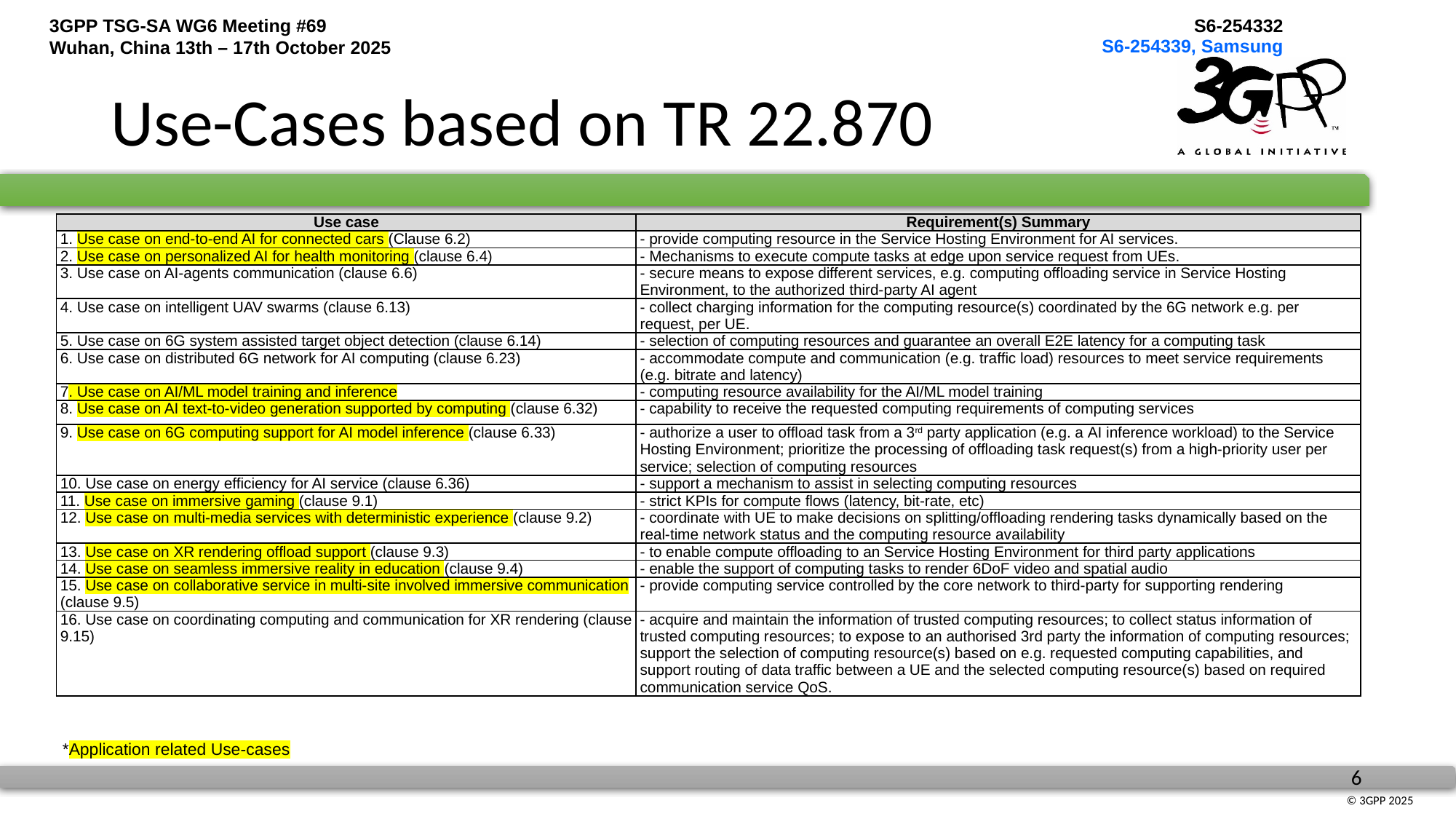

S6-254339, Samsung
# Use-Cases based on TR 22.870
| Use case | Requirement(s) Summary |
| --- | --- |
| 1. Use case on end-to-end AI for connected cars (Clause 6.2) | - provide computing resource in the Service Hosting Environment for AI services. |
| 2. Use case on personalized AI for health monitoring (clause 6.4) | - Mechanisms to execute compute tasks at edge upon service request from UEs. |
| 3. Use case on AI-agents communication (clause 6.6) | - secure means to expose different services, e.g. computing offloading service in Service Hosting Environment, to the authorized third-party AI agent |
| 4. Use case on intelligent UAV swarms (clause 6.13) | - collect charging information for the computing resource(s) coordinated by the 6G network e.g. per request, per UE. |
| 5. Use case on 6G system assisted target object detection (clause 6.14) | - selection of computing resources and guarantee an overall E2E latency for a computing task |
| 6. Use case on distributed 6G network for AI computing (clause 6.23) | - accommodate compute and communication (e.g. traffic load) resources to meet service requirements (e.g. bitrate and latency) |
| 7. Use case on AI/ML model training and inference | - computing resource availability for the AI/ML model training |
| 8. Use case on AI text-to-video generation supported by computing (clause 6.32) | - capability to receive the requested computing requirements of computing services |
| 9. Use case on 6G computing support for AI model inference (clause 6.33) | - authorize a user to offload task from a 3rd party application (e.g. a AI inference workload) to the Service Hosting Environment; prioritize the processing of offloading task request(s) from a high-priority user per service; selection of computing resources |
| 10. Use case on energy efficiency for AI service (clause 6.36) | - support a mechanism to assist in selecting computing resources |
| 11. Use case on immersive gaming (clause 9.1) | - strict KPIs for compute flows (latency, bit-rate, etc) |
| 12. Use case on multi-media services with deterministic experience (clause 9.2) | - coordinate with UE to make decisions on splitting/offloading rendering tasks dynamically based on the real-time network status and the computing resource availability |
| 13. Use case on XR rendering offload support (clause 9.3) | - to enable compute offloading to an Service Hosting Environment for third party applications |
| 14. Use case on seamless immersive reality in education (clause 9.4) | - enable the support of computing tasks to render 6DoF video and spatial audio |
| 15. Use case on collaborative service in multi-site involved immersive communication (clause 9.5) | - provide computing service controlled by the core network to third-party for supporting rendering |
| 16. Use case on coordinating computing and communication for XR rendering (clause 9.15) | - acquire and maintain the information of trusted computing resources; to collect status information of trusted computing resources; to expose to an authorised 3rd party the information of computing resources; support the selection of computing resource(s) based on e.g. requested computing capabilities, and support routing of data traffic between a UE and the selected computing resource(s) based on required communication service QoS. |
*Application related Use-cases